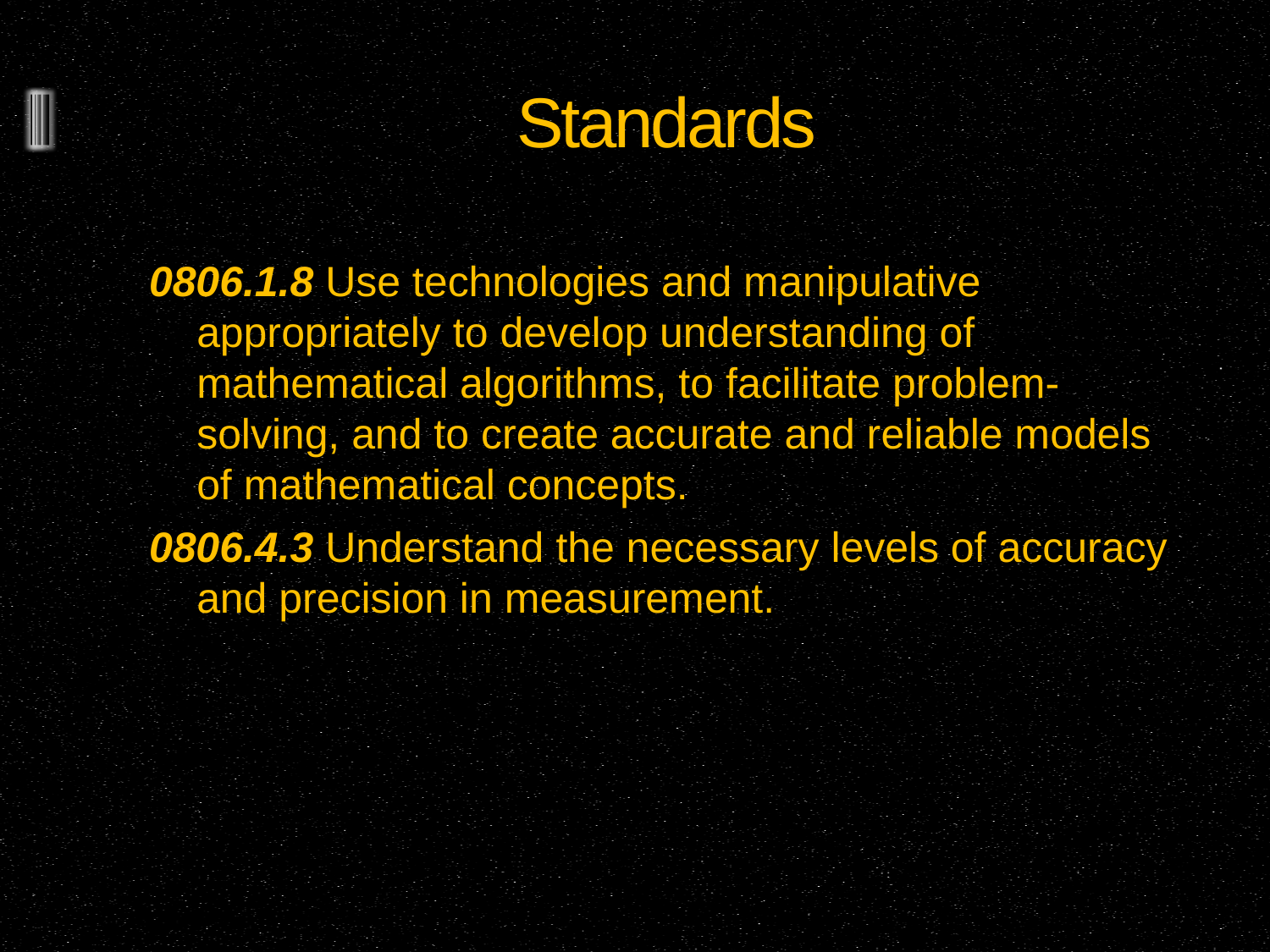

# Standards
0806.1.8 Use technologies and manipulative appropriately to develop understanding of mathematical algorithms, to facilitate problem-solving, and to create accurate and reliable models of mathematical concepts.
0806.4.3 Understand the necessary levels of accuracy and precision in measurement.